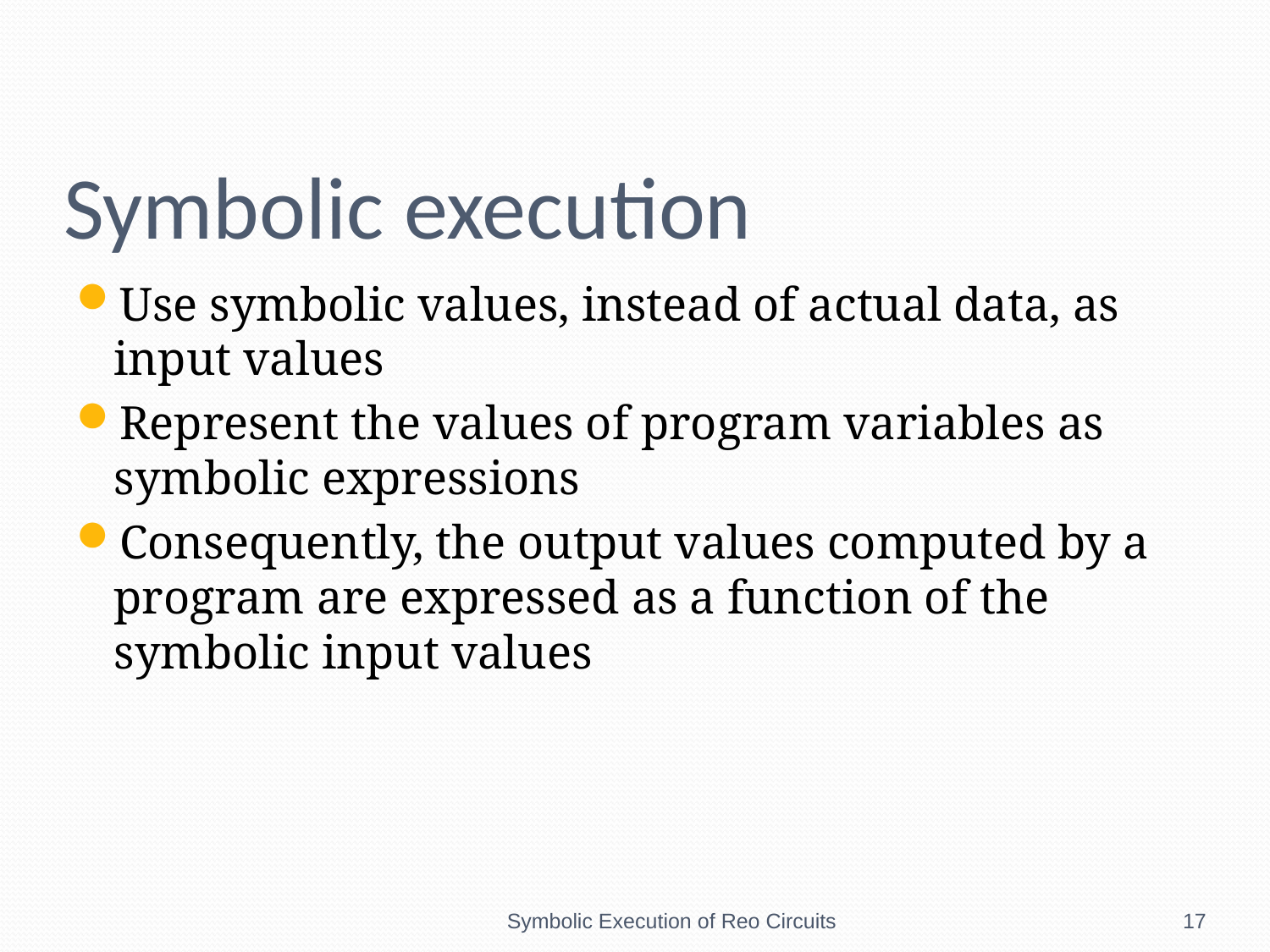

# Symbolic execution
Use symbolic values, instead of actual data, as input values
Represent the values of program variables as symbolic expressions
Consequently, the output values computed by a program are expressed as a function of the symbolic input values
Symbolic Execution of Reo Circuits
17